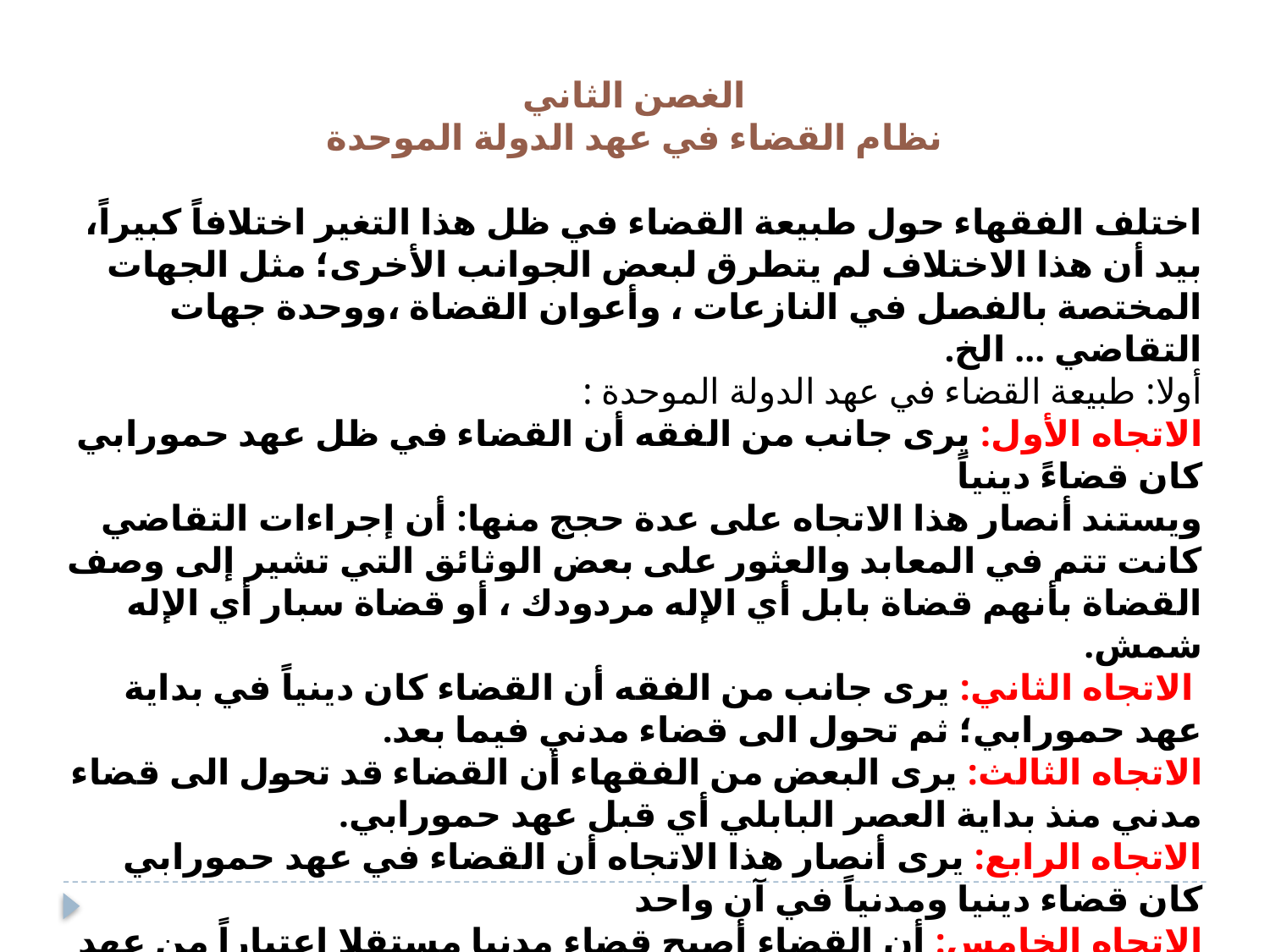

الغصن الثاني
نظام القضاء في عهد الدولة الموحدة

اختلف الفقهاء حول طبيعة القضاء في ظل هذا التغير اختلافاً كبيراً، بيد أن هذا الاختلاف لم يتطرق لبعض الجوانب الأخرى؛ مثل الجهات المختصة بالفصل في النازعات ، وأعوان القضاة ،ووحدة جهات التقاضي ... الخ.
أولا: طبيعة القضاء في عهد الدولة الموحدة :
الاتجاه الأول: يرى جانب من الفقه أن القضاء في ظل عهد حمورابي كان قضاءً دينياً
ويستند أنصار هذا الاتجاه على عدة حجج منها: أن إجراءات التقاضي كانت تتم في المعابد والعثور على بعض الوثائق التي تشير إلى وصف القضاة بأنهم قضاة بابل أي الإله مردودك ، أو قضاة سبار أي الإله شمش.
 الاتجاه الثاني: يرى جانب من الفقه أن القضاء كان دينياً في بداية عهد حمورابي؛ ثم تحول الى قضاء مدني فيما بعد.
الاتجاه الثالث: يرى البعض من الفقهاء أن القضاء قد تحول الى قضاء مدني منذ بداية العصر البابلي أي قبل عهد حمورابي.
الاتجاه الرابع: يرى أنصار هذا الاتجاه أن القضاء في عهد حمورابي كان قضاء دينيا ومدنياً في آن واحد
الاتجاه الخامس: أن القضاء أصبح قضاء مدنيا مستقلا اعتباراً من عهد الملك حمورابي.